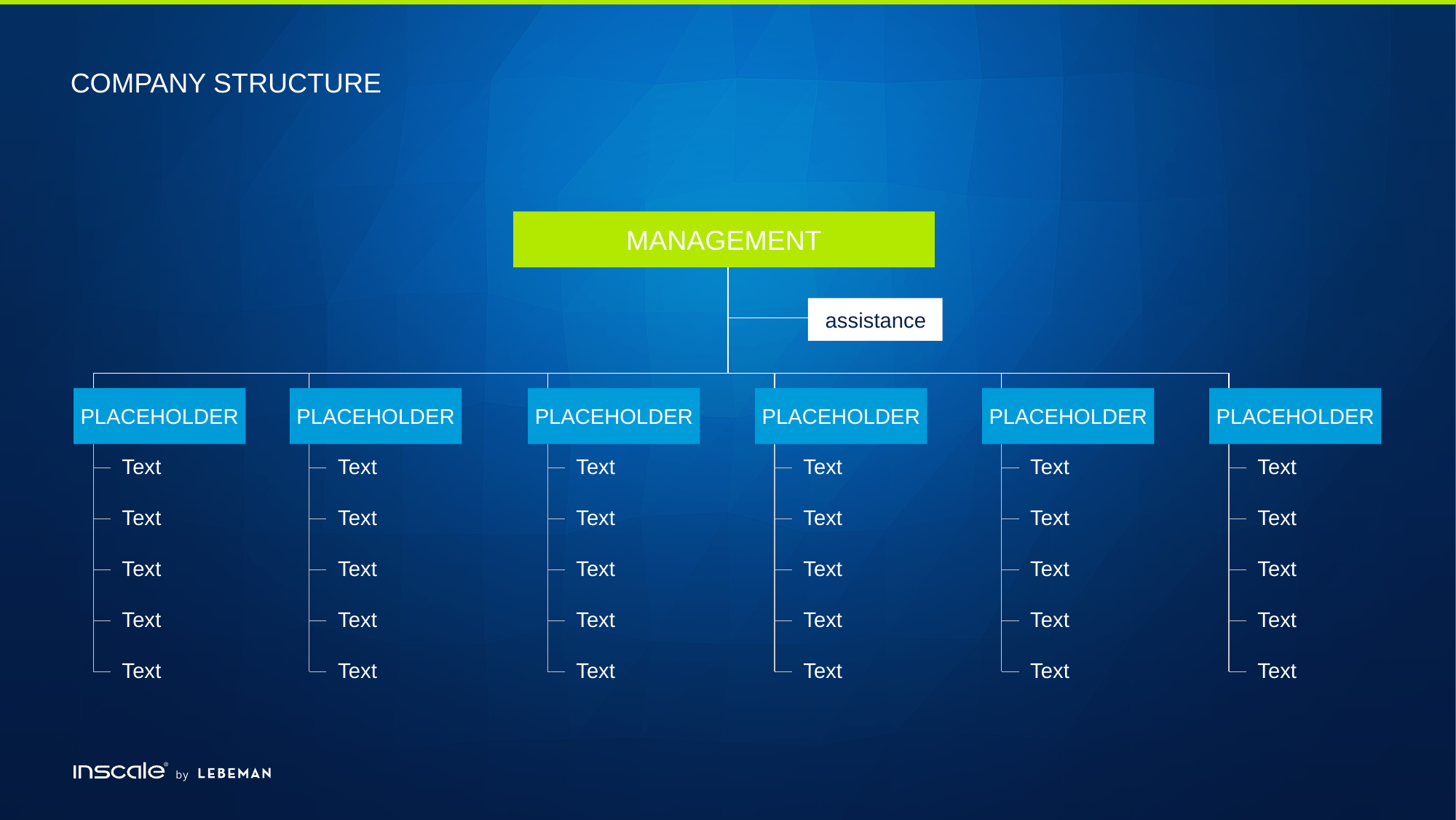

# Company structure

Management
assistance
placeholder
placeholder
placeholder
placeholder
placeholder
placeholder
Text
Text
Text
Text
Text
Text
Text
Text
Text
Text
Text
Text
Text
Text
Text
Text
Text
Text
Text
Text
Text
Text
Text
Text
Text
Text
Text
Text
Text
Text